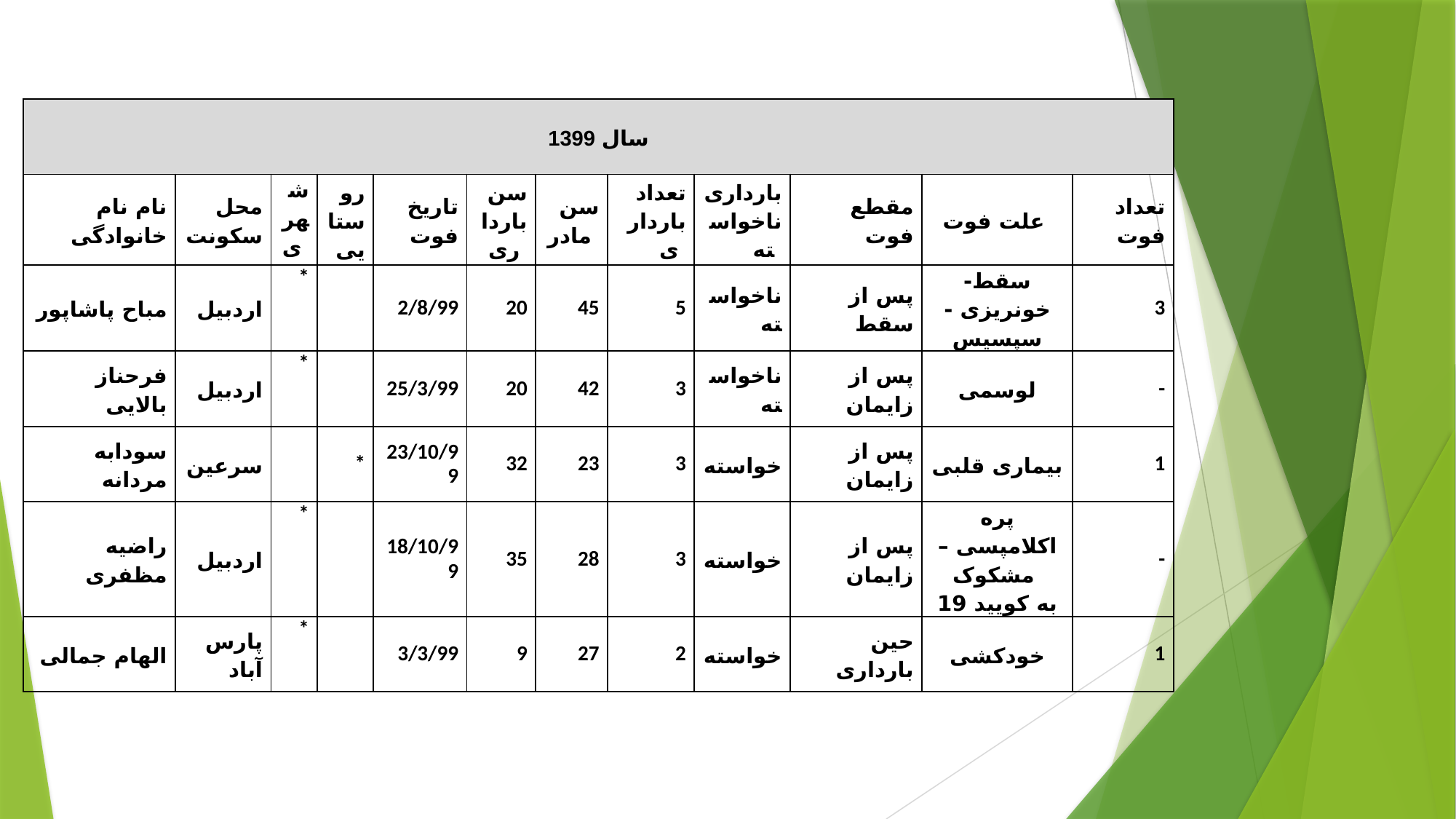

| سال 1399 |  |  |  |  |  |  |  |  |  |  |  |
| --- | --- | --- | --- | --- | --- | --- | --- | --- | --- | --- | --- |
| نام نام خانوادگی | محل سکونت | شهری | روستایی | تاریخ فوت | سن بارداری | سن مادر | تعداد بارداری | بارداری ناخواسته | مقطع فوت | علت فوت | تعداد فوت |
| مباح پاشاپور | اردبیل | \* |  | 2/8/99 | 20 | 45 | 5 | ناخواسته | پس از سقط | سقط- خونریزی - سپسیس | 3 |
| فرحناز بالایی | اردبیل | \* |  | 25/3/99 | 20 | 42 | 3 | ناخواسته | پس از زایمان | لوسمی | - |
| سودابه مردانه | سرعین |  | \* | 23/10/99 | 32 | 23 | 3 | خواسته | پس از زایمان | بیماری قلبی | 1 |
| راضیه مظفری | اردبیل | \* |  | 18/10/99 | 35 | 28 | 3 | خواسته | پس از زایمان | پره اکلامپسی – مشکوک به کویید 19 | - |
| الهام جمالی | پارس آباد | \* |  | 3/3/99 | 9 | 27 | 2 | خواسته | حین بارداری | خودکشی | 1 |